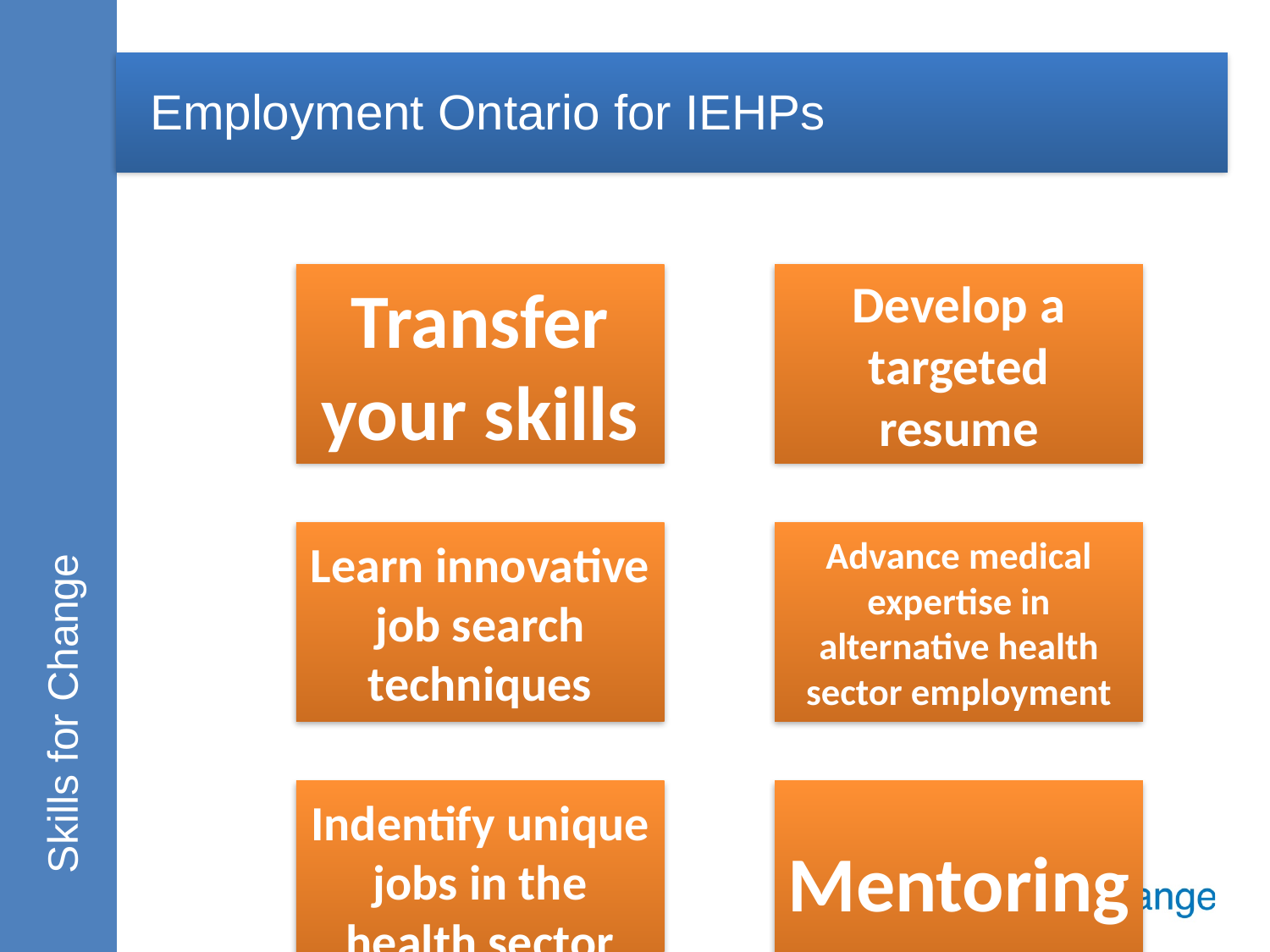

Employment Ontario for IEHPs

Transfer your skills
Develop a targeted resume
Learn innovative job search techniques
Advance medical expertise in alternative health sector employment
Mentoring

Skills for Change